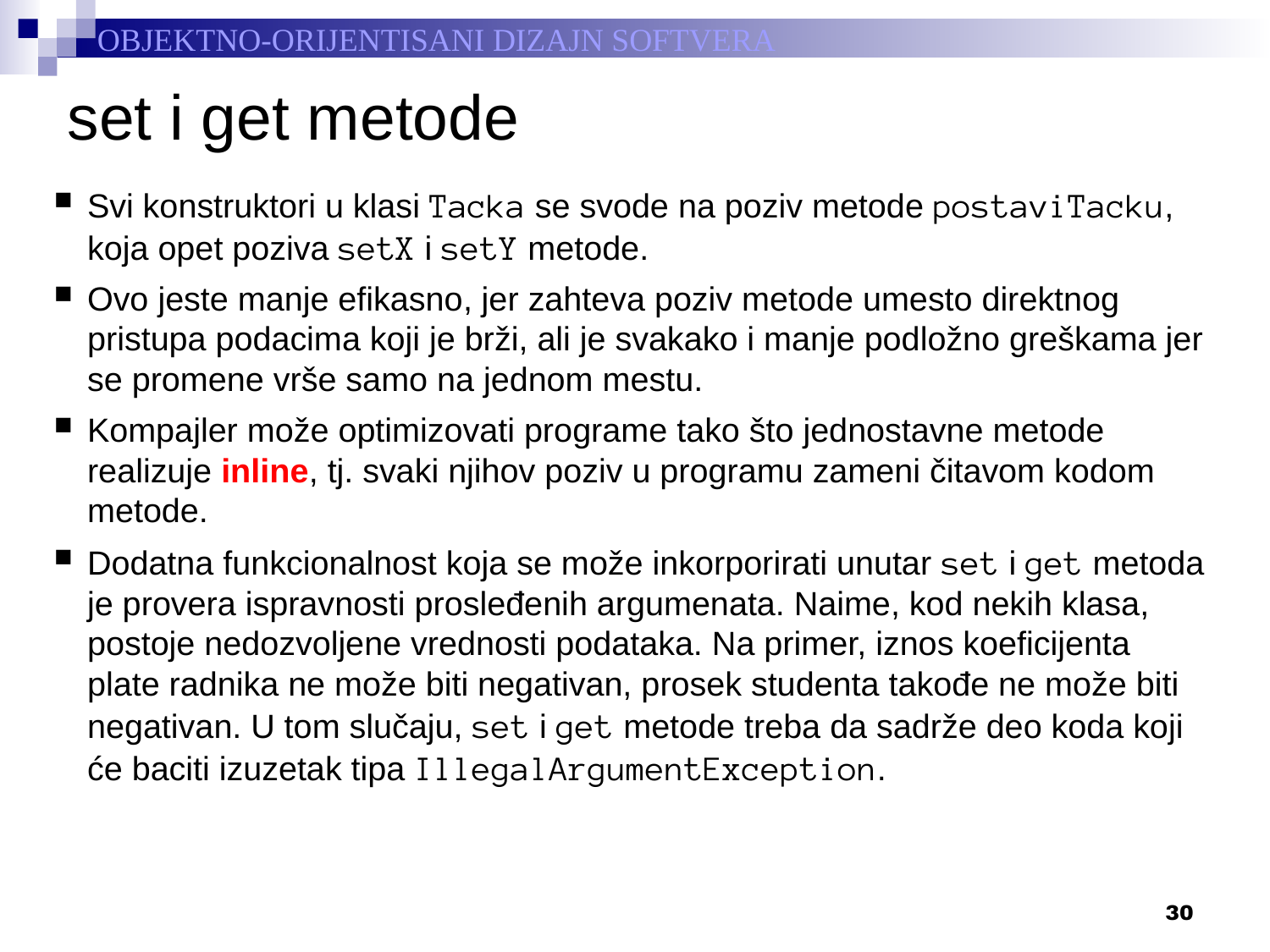

# set i get metode
Svi konstruktori u klasi Tacka se svode na poziv metode postaviTacku, koja opet poziva setX i setY metode.
Ovo jeste manje efikasno, jer zahteva poziv metode umesto direktnog pristupa podacima koji je brži, ali je svakako i manje podložno greškama jer se promene vrše samo na jednom mestu.
Kompajler može optimizovati programe tako što jednostavne metode realizuje inline, tj. svaki njihov poziv u programu zameni čitavom kodom metode.
Dodatna funkcionalnost koja se može inkorporirati unutar set i get metoda je provera ispravnosti prosleđenih argumenata. Naime, kod nekih klasa, postoje nedozvoljene vrednosti podataka. Na primer, iznos koeficijenta plate radnika ne može biti negativan, prosek studenta takođe ne može biti negativan. U tom slučaju, set i get metode treba da sadrže deo koda koji će baciti izuzetak tipa IllegalArgumentException.
30